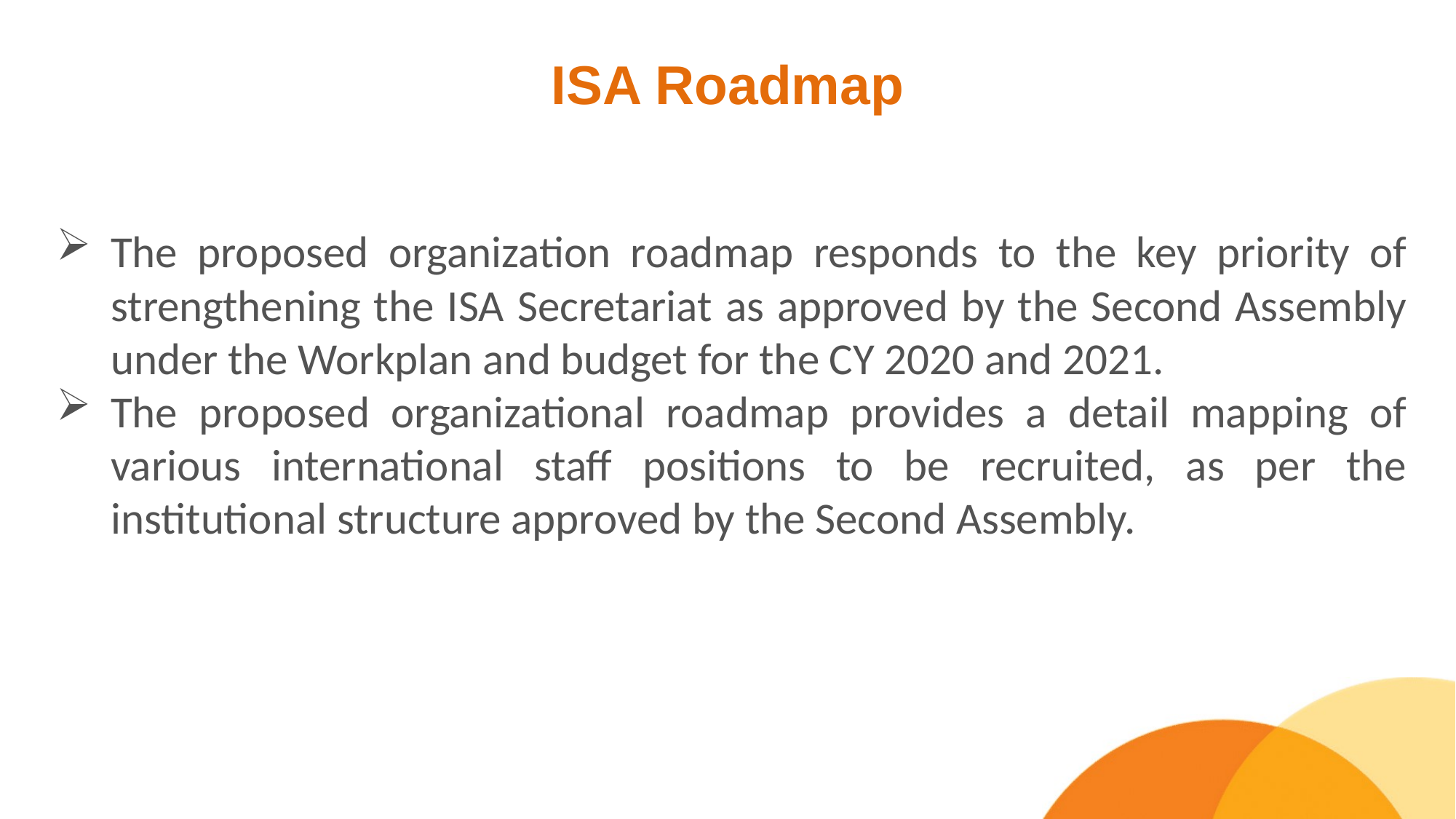

# ISA Roadmap
The proposed organization roadmap responds to the key priority of strengthening the ISA Secretariat as approved by the Second Assembly under the Workplan and budget for the CY 2020 and 2021.
The proposed organizational roadmap provides a detail mapping of various international staff positions to be recruited, as per the institutional structure approved by the Second Assembly.